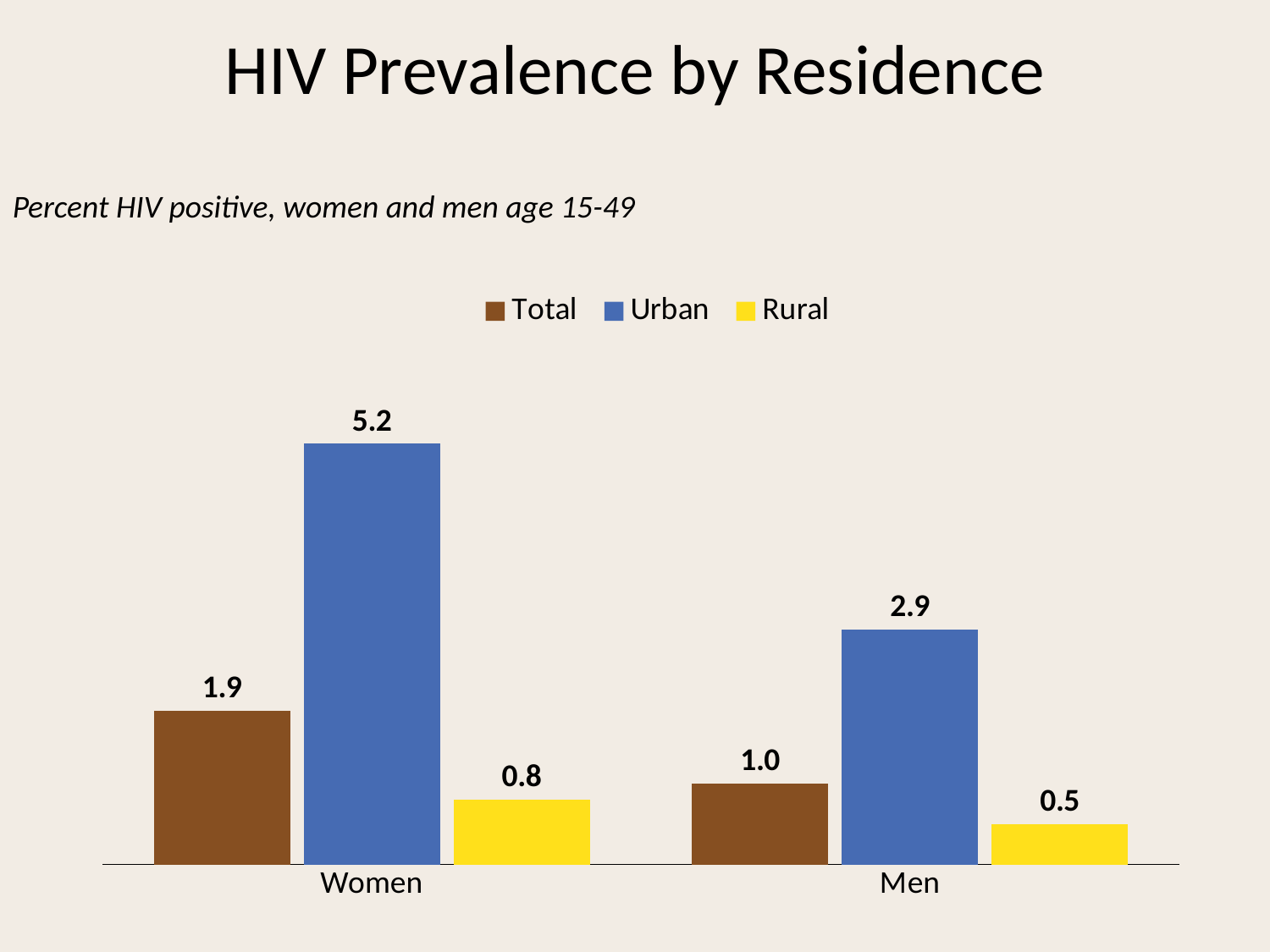

# HIV Prevalence by Residence
Percent HIV positive, women and men age 15-49

### Chart

| Category | Total | Urban | Rural |
|---|---|---|---|
| Women | 1.9000000000000001 | 5.2 | 0.8 |
| Men | 1.0 | 2.9 | 0.5 |